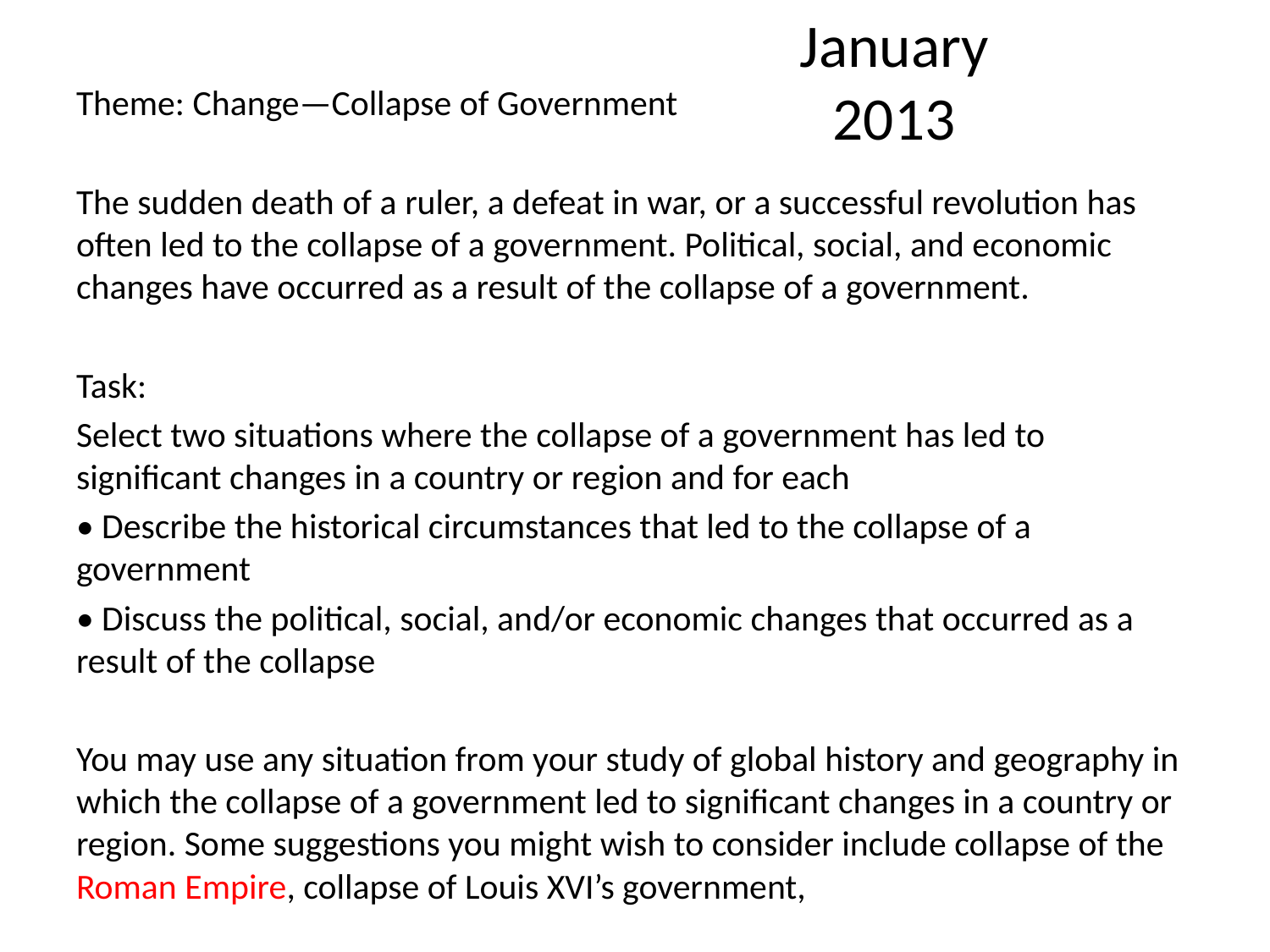

# January 2013
Theme: Change—Collapse of Government

The sudden death of a ruler, a defeat in war, or a successful revolution has often led to the collapse of a government. Political, social, and economic changes have occurred as a result of the collapse of a government.

Task:
Select two situations where the collapse of a government has led to significant changes in a country or region and for each
• Describe the historical circumstances that led to the collapse of a government
• Discuss the political, social, and/or economic changes that occurred as a result of the collapse

You may use any situation from your study of global history and geography in which the collapse of a government led to significant changes in a country or region. Some suggestions you might wish to consider include collapse of the Roman Empire, collapse of Louis XVI’s government,